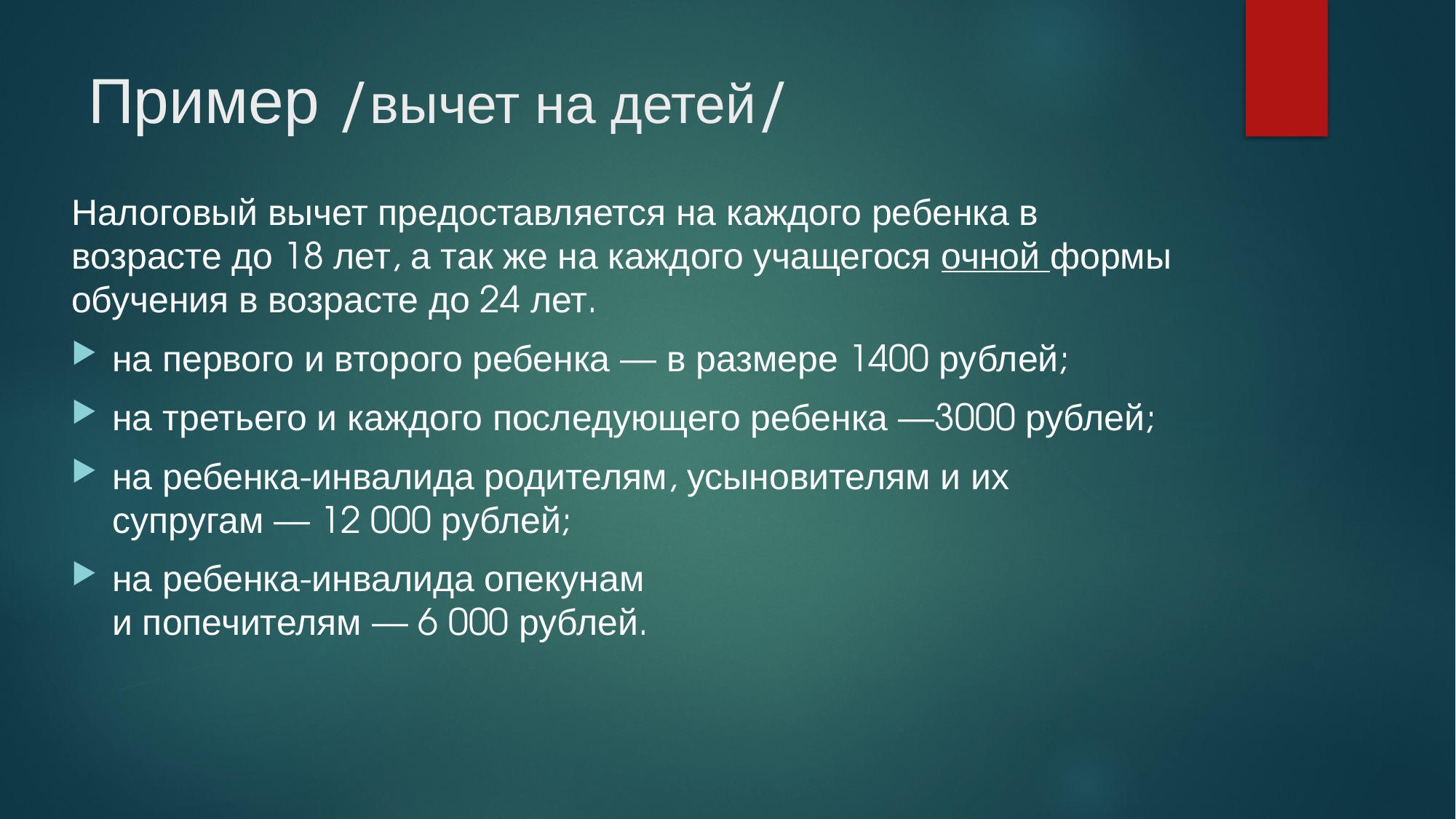

# Пример /вычет на детей/
Налоговый вычет предоставляется на каждого ребенка в возрасте до 18 лет, а так же на каждого учащегося очной формы обучения в возрасте до 24 лет.
на первого и второго ребенка — в размере 1400 рублей;
на третьего и каждого последующего ребенка —3000 рублей;
на ребенка-инвалида родителям, усыновителям и их супругам — 12 000 рублей;
на ребенка-инвалида опекунам и попечителям — 6 000 рублей.